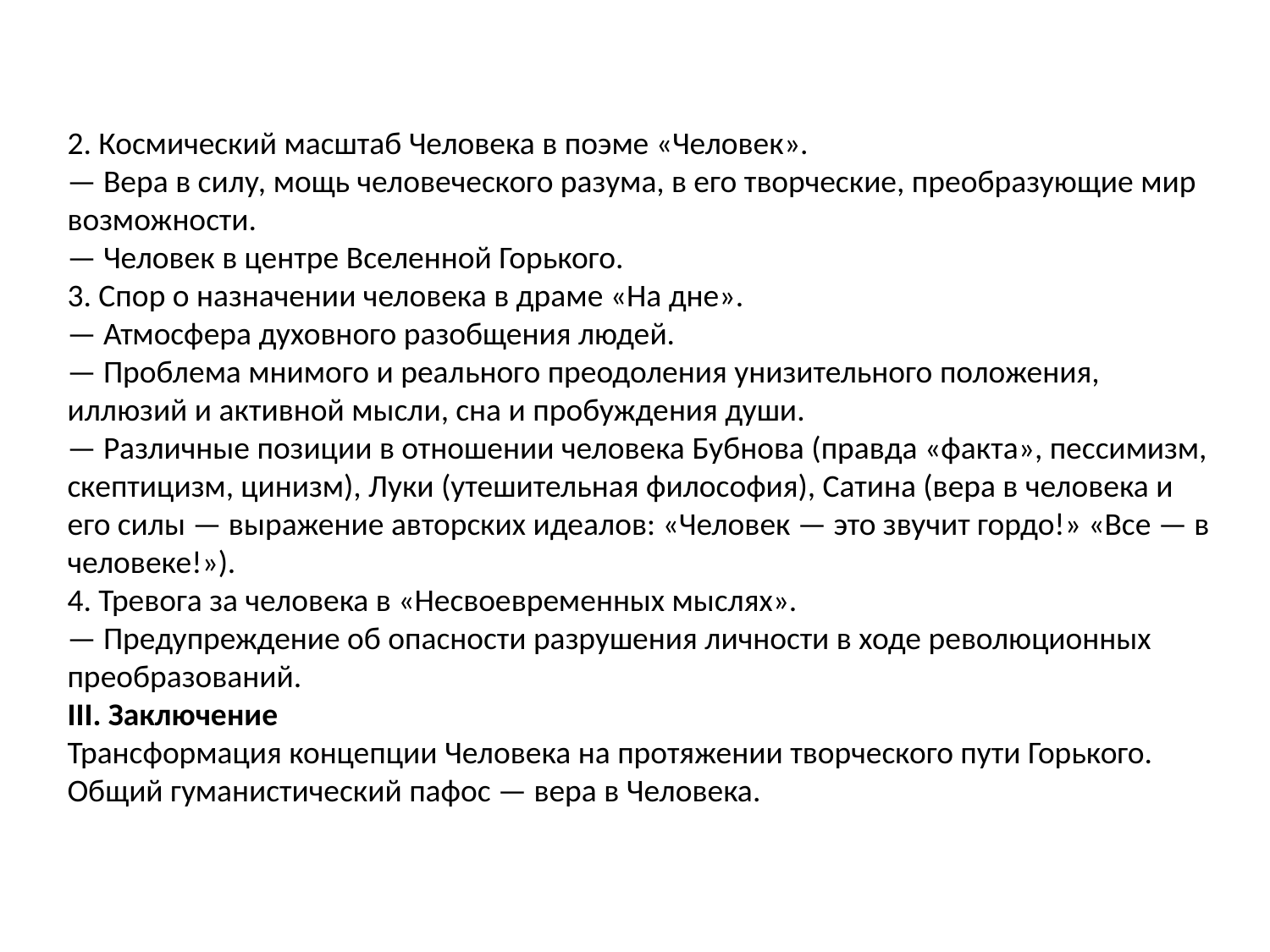

2. Космический масштаб Человека в поэме «Человек».
— Вера в силу, мощь человеческого разума, в его творческие, преобразующие мир возможности.
— Человек в центре Вселенной Горького.
3. Спор о назначении человека в драме «На дне».
— Атмосфера духовного разобщения людей.
— Проблема мнимого и реального преодоления унизительного положения, иллюзий и активной мысли, сна и пробуждения души.
— Различные позиции в отношении человека Бубнова (правда «факта», пессимизм, скептицизм, цинизм), Луки (утешительная философия), Сатина (вера в человека и его силы — выражение авторских идеалов: «Человек — это звучит гордо!» «Все — в человеке!»).
4. Тревога за человека в «Несвоевременных мыслях».
— Предупреждение об опасности разрушения личности в ходе революционных преобразований.
III. Заключение
Трансформация концепции Человека на протяжении творческого пути Горького. Общий гуманистический пафос — вера в Человека.